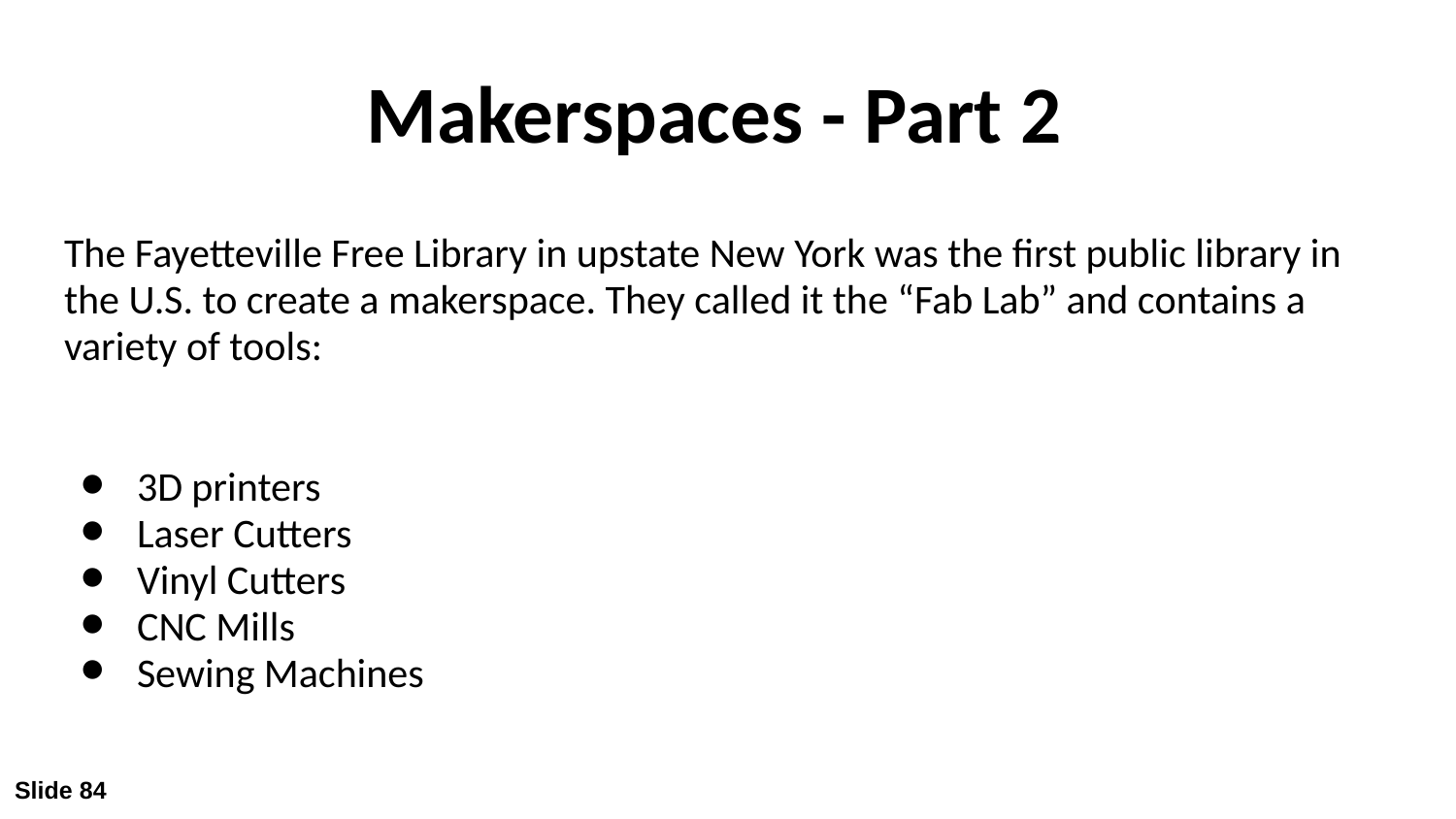

# Makerspaces - Part 2
The Fayetteville Free Library in upstate New York was the first public library in the U.S. to create a makerspace. They called it the “Fab Lab” and contains a variety of tools:

3D printers
Laser Cutters
Vinyl Cutters
CNC Mills
Sewing Machines
Slide 84